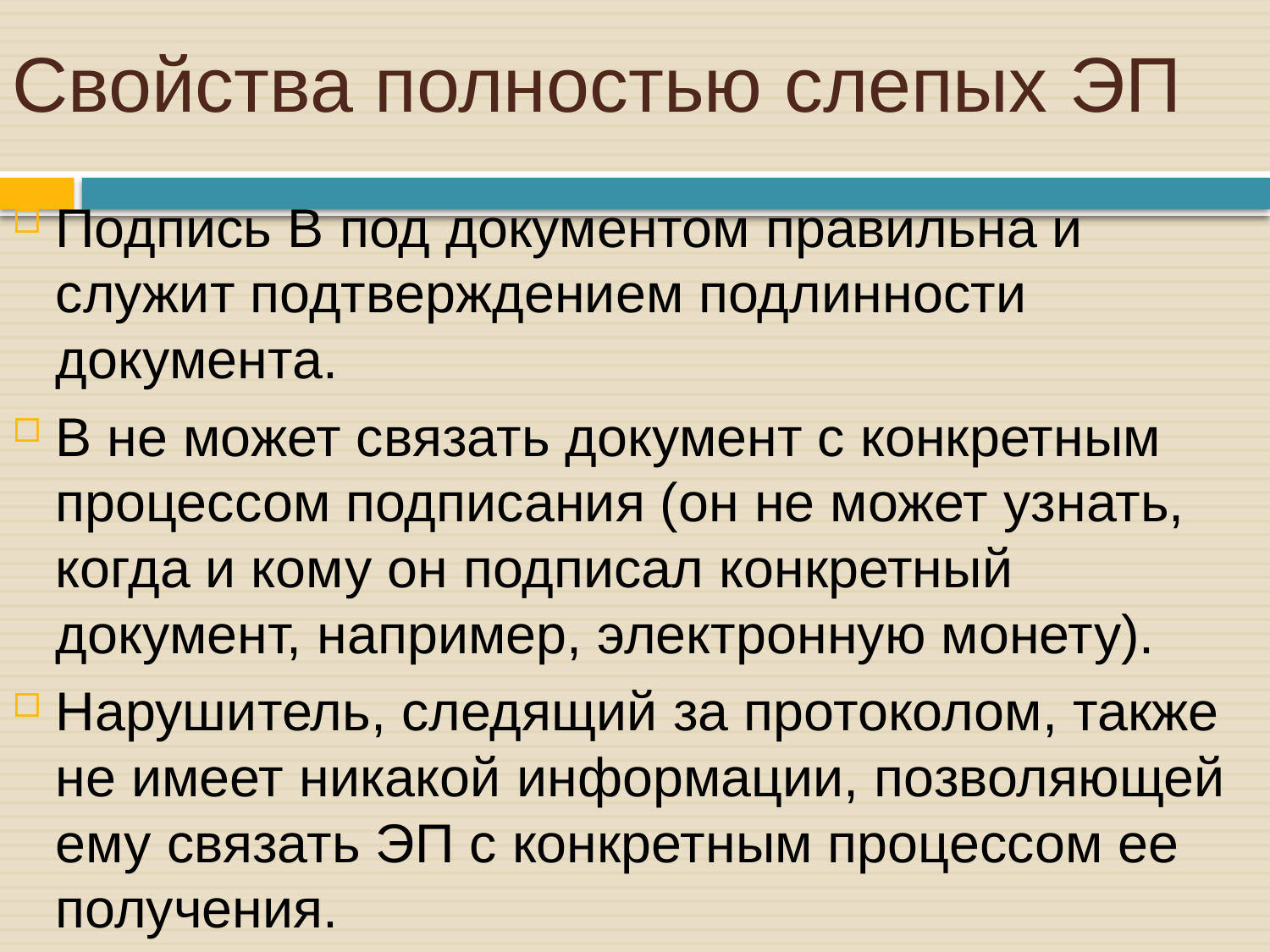

# Свойства полностью слепых ЭП
Подпись B под документом правильна и служит подтверждением подлинности документа.
B не может связать документ с конкретным процессом подписания (он не может узнать, когда и кому он подписал конкретный документ, например, электронную монету).
Нарушитель, следящий за протоколом, также не имеет никакой информации, позволяющей ему связать ЭП с конкретным процессом ее получения.